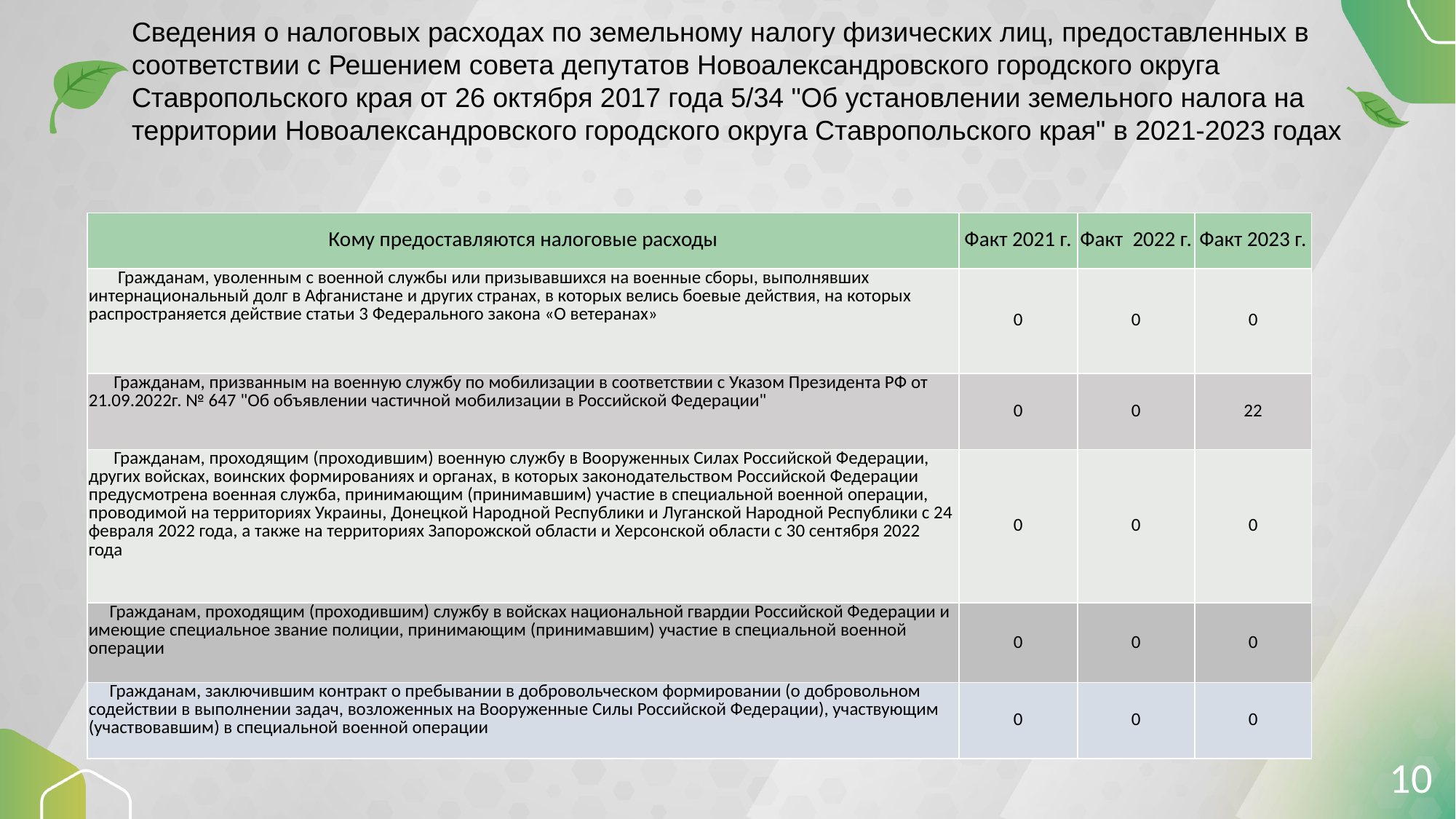

Сведения о налоговых расходах по земельному налогу физических лиц, предоставленных в соответствии с Решением совета депутатов Новоалександровского городского округа Ставропольского края от 26 октября 2017 года 5/34 "Об установлении земельного налога на территории Новоалександровского городского округа Ставропольского края" в 2021-2023 годах
| Кому предоставляются налоговые расходы | Факт 2021 г. | Факт 2022 г. | Факт 2023 г. |
| --- | --- | --- | --- |
| Гражданам, уволенным с военной службы или призывавшихся на военные сборы, выполнявших интернациональный долг в Афганистане и других странах, в которых велись боевые действия, на которых распространяется действие статьи 3 Федерального закона «О ветеранах» | 0 | 0 | 0 |
| Гражданам, призванным на военную службу по мобилизации в соответствии с Указом Президента РФ от 21.09.2022г. № 647 "Об объявлении частичной мобилизации в Российской Федерации" | 0 | 0 | 22 |
| Гражданам, проходящим (проходившим) военную службу в Вооруженных Силах Российской Федерации, других войсках, воинских формированиях и органах, в которых законодательством Российской Федерации предусмотрена военная служба, принимающим (принимавшим) участие в специальной военной операции, проводимой на территориях Украины, Донецкой Народной Республики и Луганской Народной Республики с 24 февраля 2022 года, а также на территориях Запорожской области и Херсонской области с 30 сентября 2022 года | 0 | 0 | 0 |
| Гражданам, проходящим (проходившим) службу в войсках национальной гвардии Российской Федерации и имеющие специальное звание полиции, принимающим (принимавшим) участие в специальной военной операции | 0 | 0 | 0 |
| Гражданам, заключившим контракт о пребывании в добровольческом формировании (о добровольном содействии в выполнении задач, возложенных на Вооруженные Силы Российской Федерации), участвующим (участвовавшим) в специальной военной операции | 0 | 0 | 0 |
10